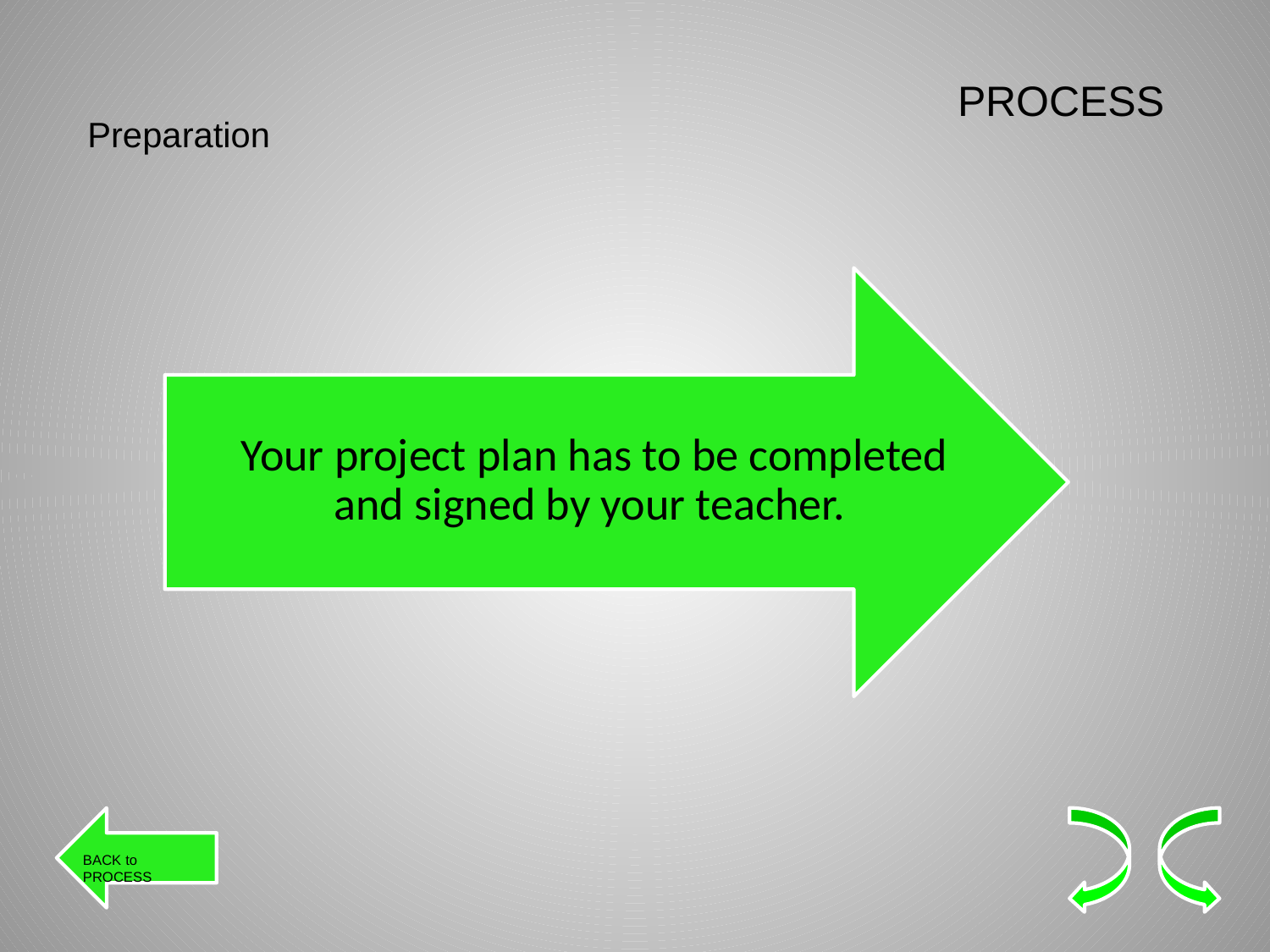

PROCESS
Preparation
Your project plan has to be completed and signed by your teacher.

BACK to PROCESS